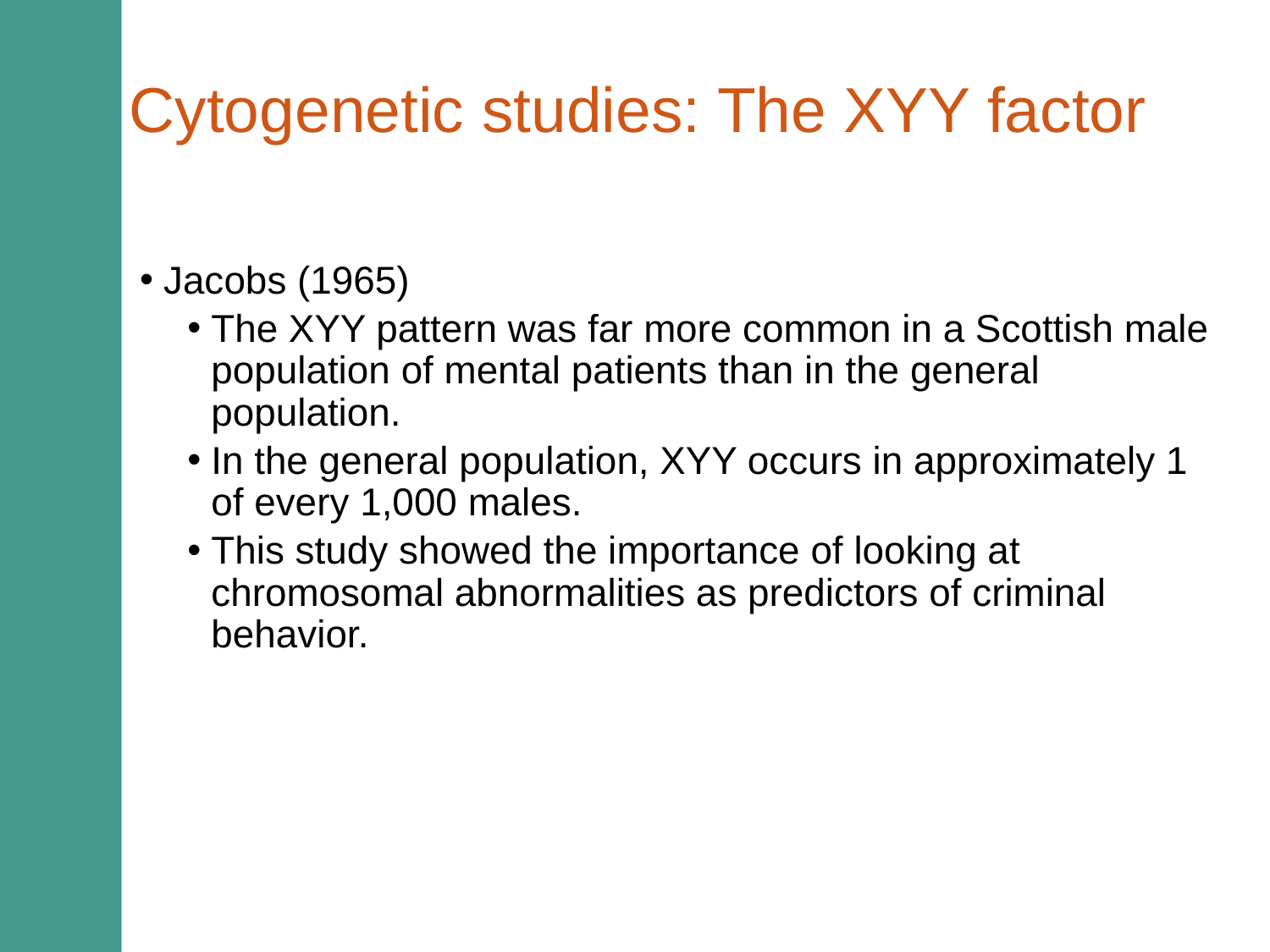

# Cytogenetic studies: The XYY factor
Jacobs (1965)
The XYY pattern was far more common in a Scottish male population of mental patients than in the general population.
In the general population, XYY occurs in approximately 1 of every 1,000 males.
This study showed the importance of looking at chromosomal abnormalities as predictors of criminal behavior.